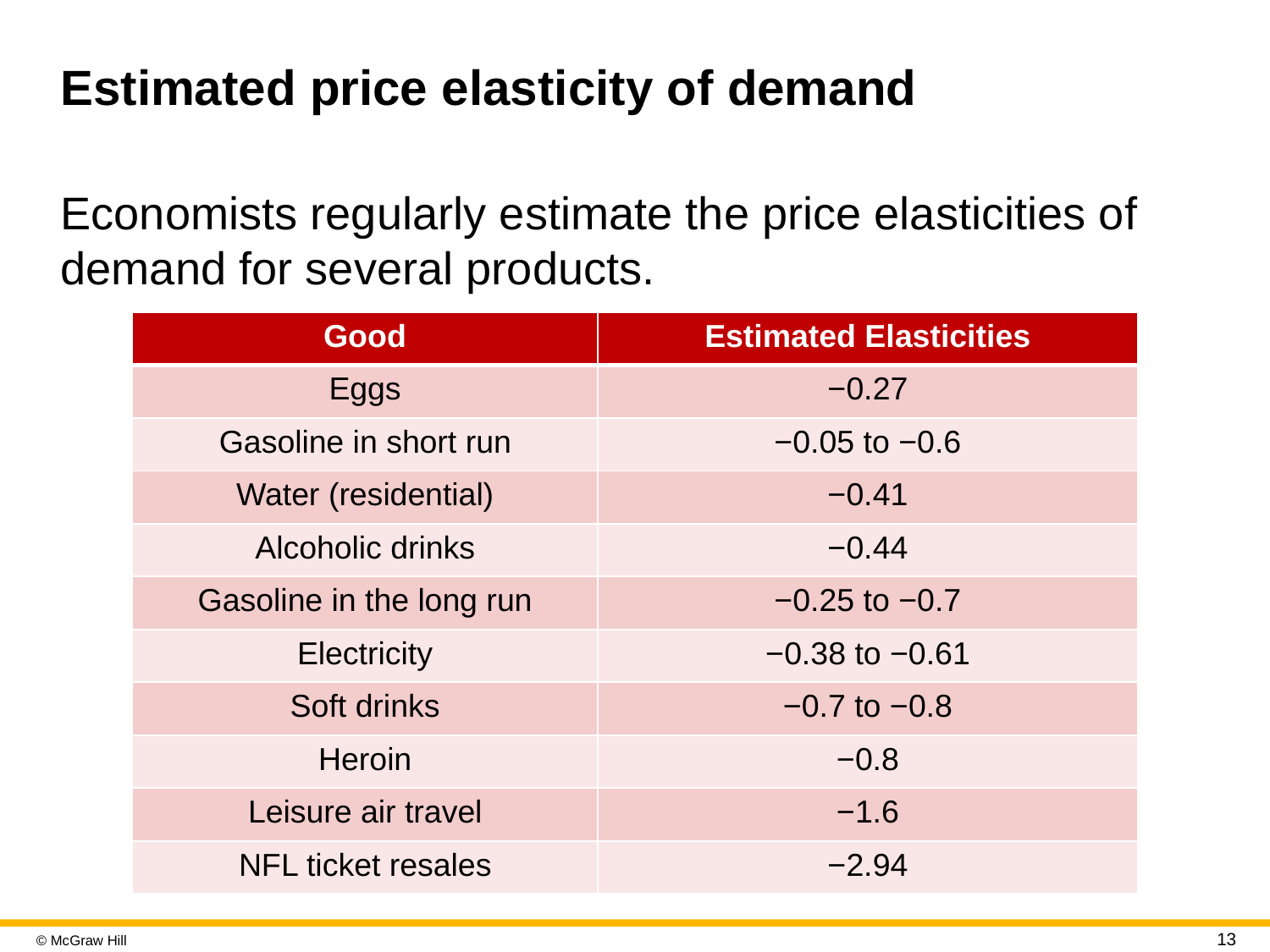

# Estimated price elasticity of demand
Economists regularly estimate the price elasticities of demand for several products.
| Good | Estimated Elasticities |
| --- | --- |
| Eggs | −0.27 |
| Gasoline in short run | −0.05 to −0.6 |
| Water (residential) | −0.41 |
| Alcoholic drinks | −0.44 |
| Gasoline in the long run | −0.25 to −0.7 |
| Electricity | −0.38 to −0.61 |
| Soft drinks | −0.7 to −0.8 |
| Heroin | −0.8 |
| Leisure air travel | −1.6 |
| NFL ticket resales | −2.94 |